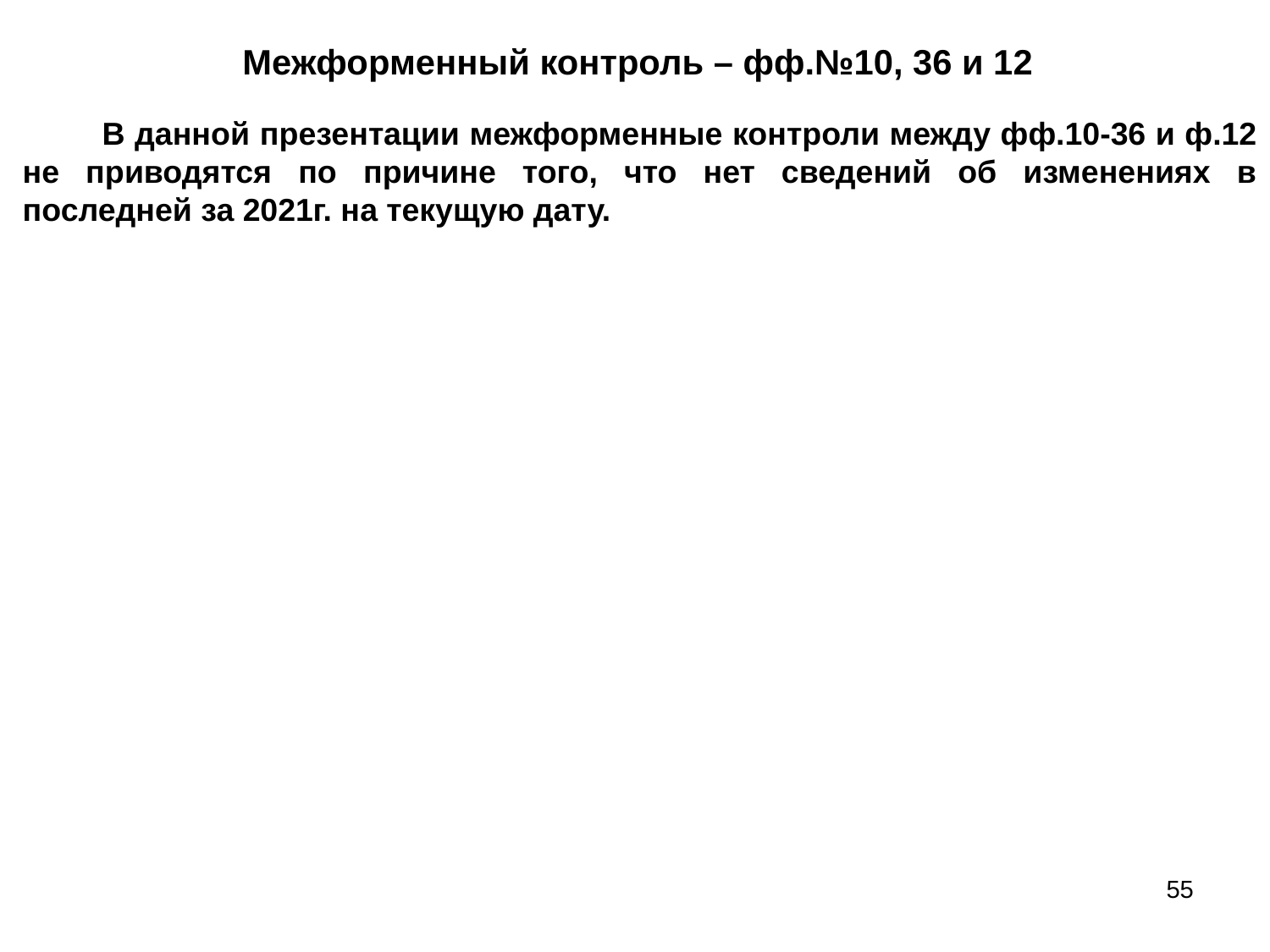

# Межформенный контроль – фф.№10, 36 и 12
        В данной презентации межформенные контроли между фф.10-36 и ф.12 не приводятся по причине того, что нет сведений об изменениях в последней за 2021г. на текущую дату.

55